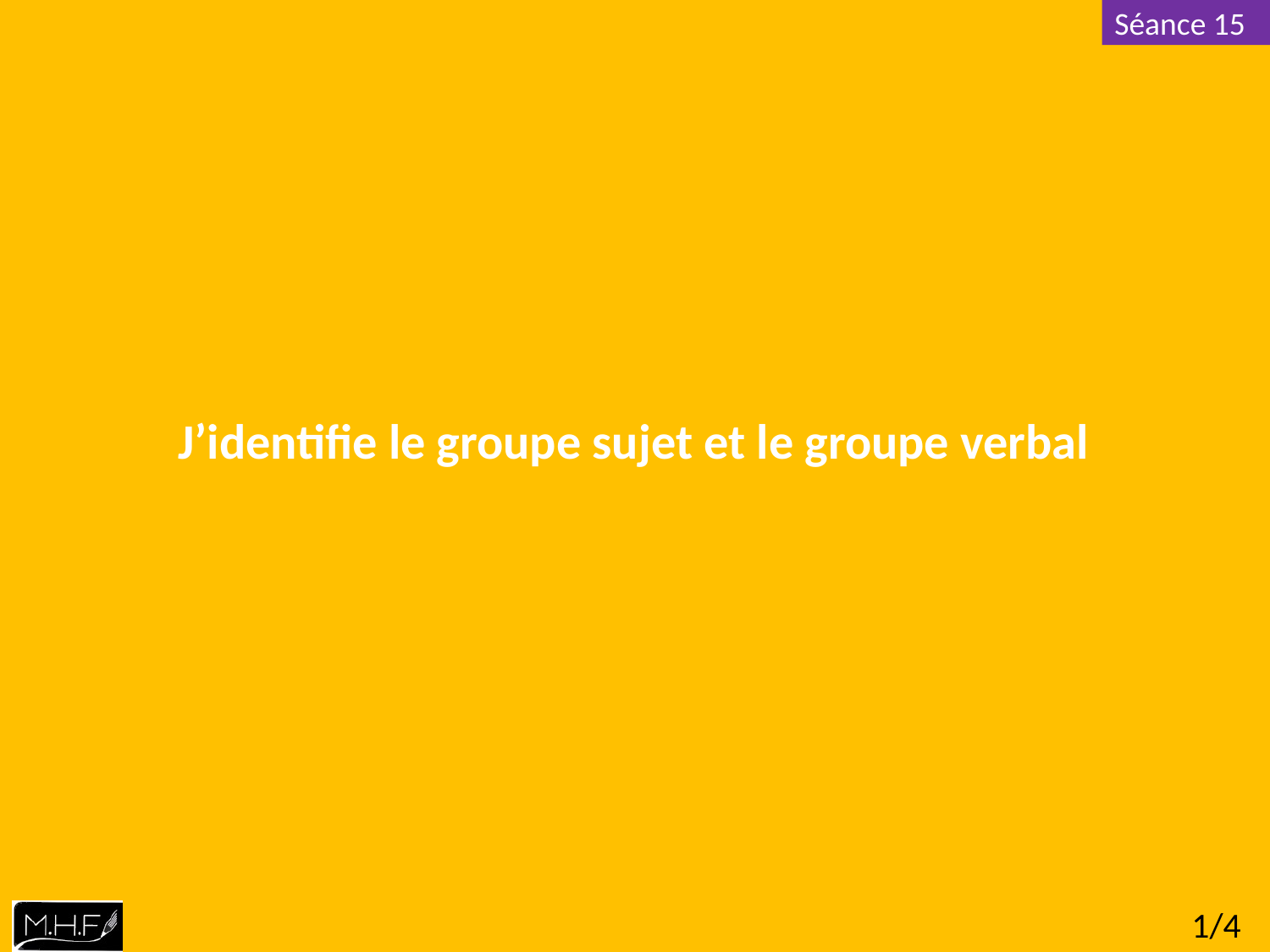

J’identifie le groupe sujet et le groupe verbal
1/4